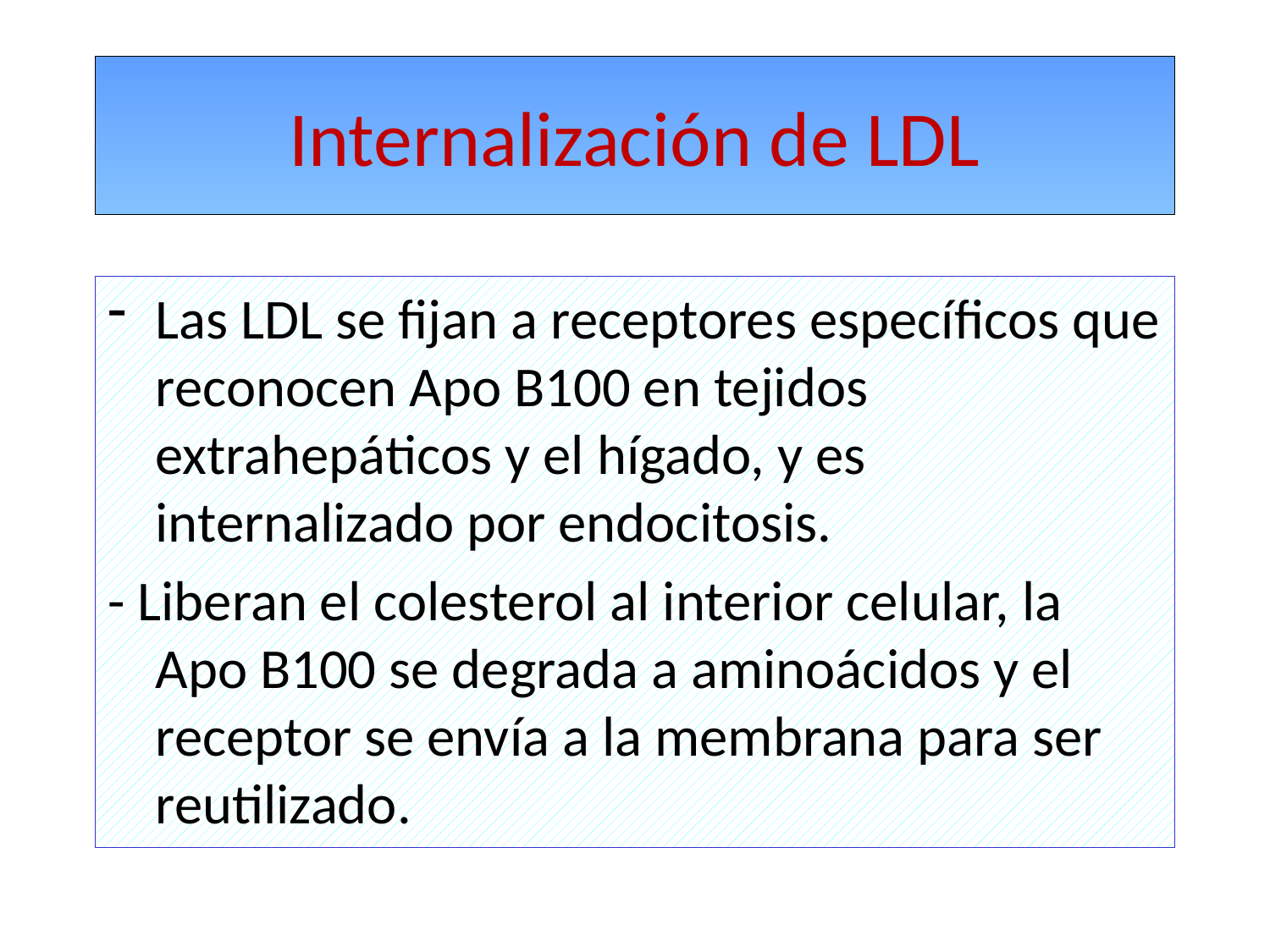

# Internalización de LDL
Las LDL se fijan a receptores específicos que reconocen Apo B100 en tejidos extrahepáticos y el hígado, y es internalizado por endocitosis.
- Liberan el colesterol al interior celular, la Apo B100 se degrada a aminoácidos y el receptor se envía a la membrana para ser reutilizado.